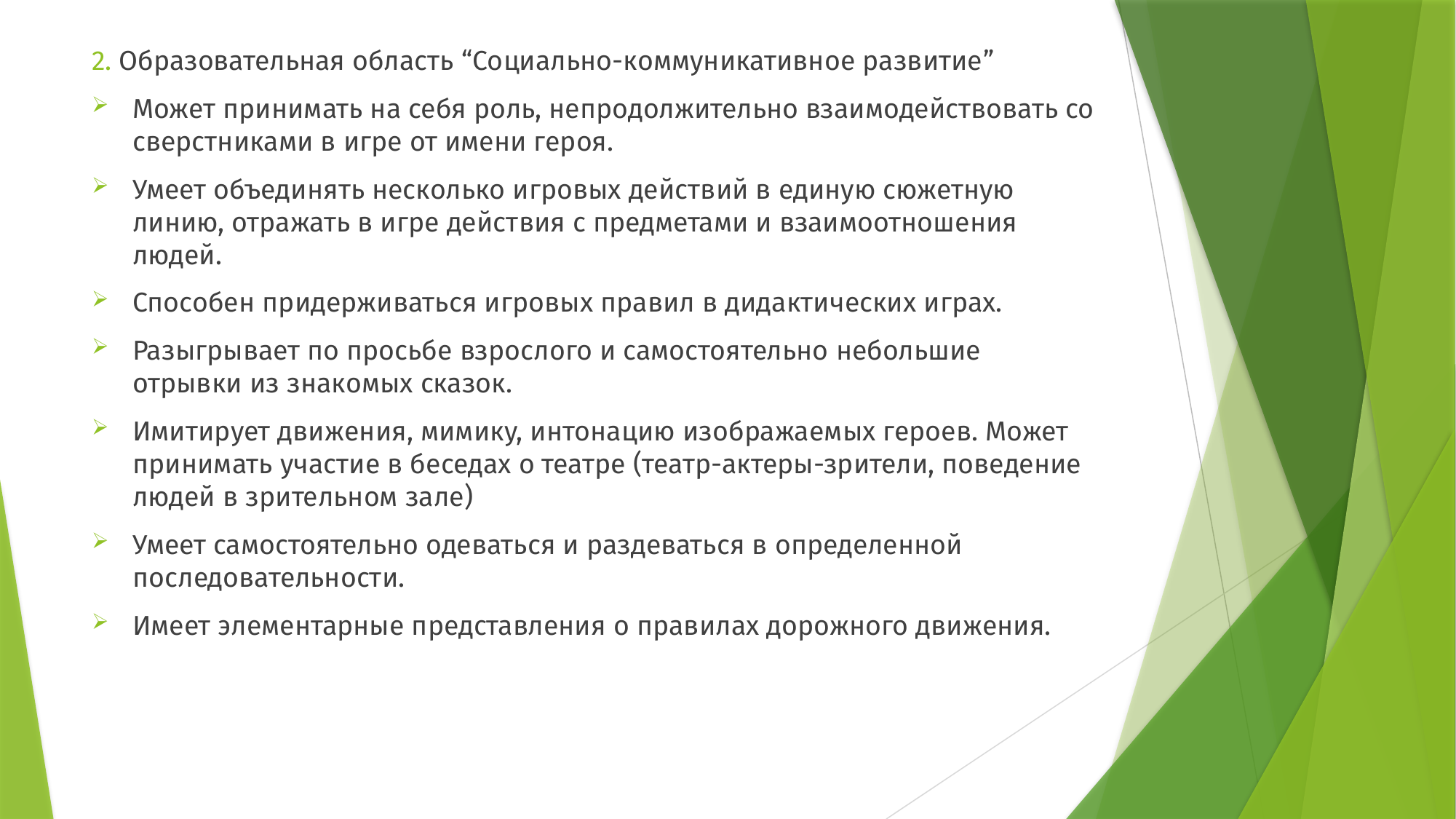

2. Образовательная область “Социально-коммуникативное развитие”
Может принимать на себя роль, непродолжительно взаимодействовать со сверстниками в игре от имени героя.
Умеет объединять несколько игровых действий в единую сюжетную линию, отражать в игре действия с предметами и взаимоотношения людей.
Способен придерживаться игровых правил в дидактических играх.
Разыгрывает по просьбе взрослого и самостоятельно небольшие отрывки из знакомых сказок.
Имитирует движения, мимику, интонацию изображаемых героев. Может принимать участие в беседах о театре (театр-актеры-зрители, поведение людей в зрительном зале)
Умеет самостоятельно одеваться и раздеваться в определенной последовательности.
Имеет элементарные представления о правилах дорожного движения.